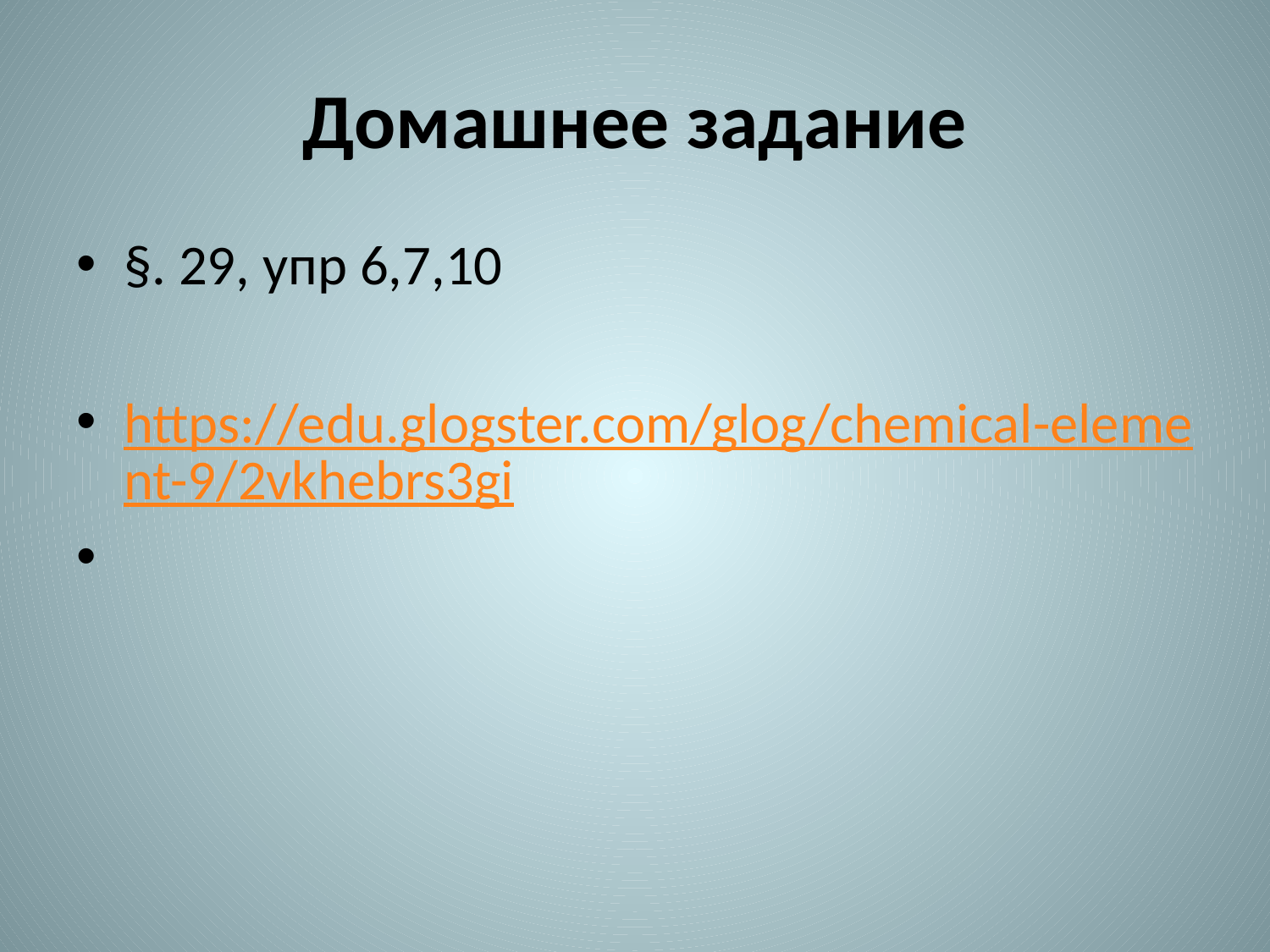

# Домашнее задание
§. 29, упр 6,7,10

https://edu.glogster.com/glog/chemical-element-9/2vkhebrs3gi